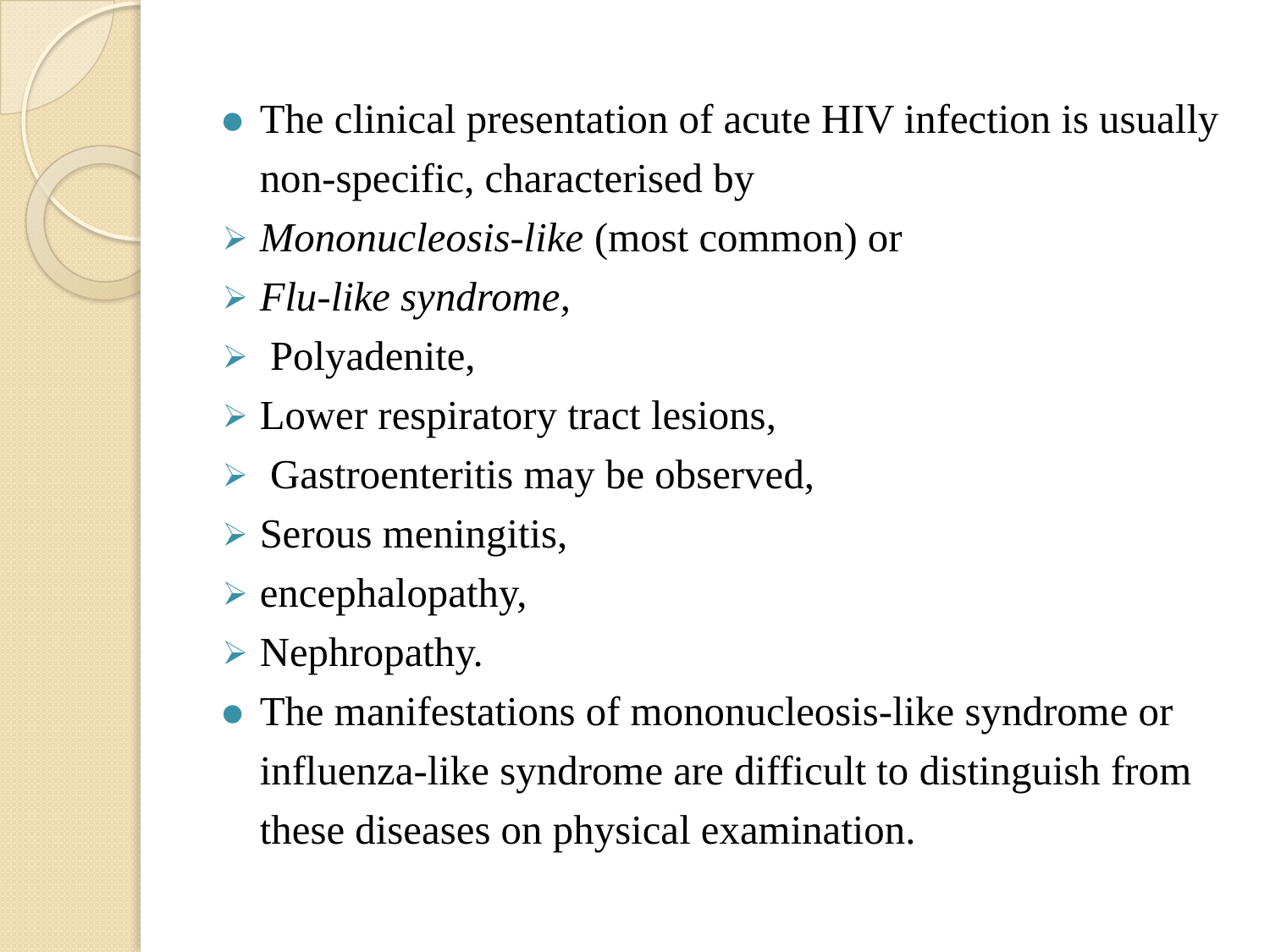

#
The clinical presentation of acute HIV infection is usually non-specific, characterised by
Mononucleosis-like (most common) or
Flu-like syndrome,
 Polyadenite,
Lower respiratory tract lesions,
 Gastroenteritis may be observed,
Serous meningitis,
encephalopathy,
Nephropathy.
The manifestations of mononucleosis-like syndrome or influenza-like syndrome are difficult to distinguish from these diseases on physical examination.